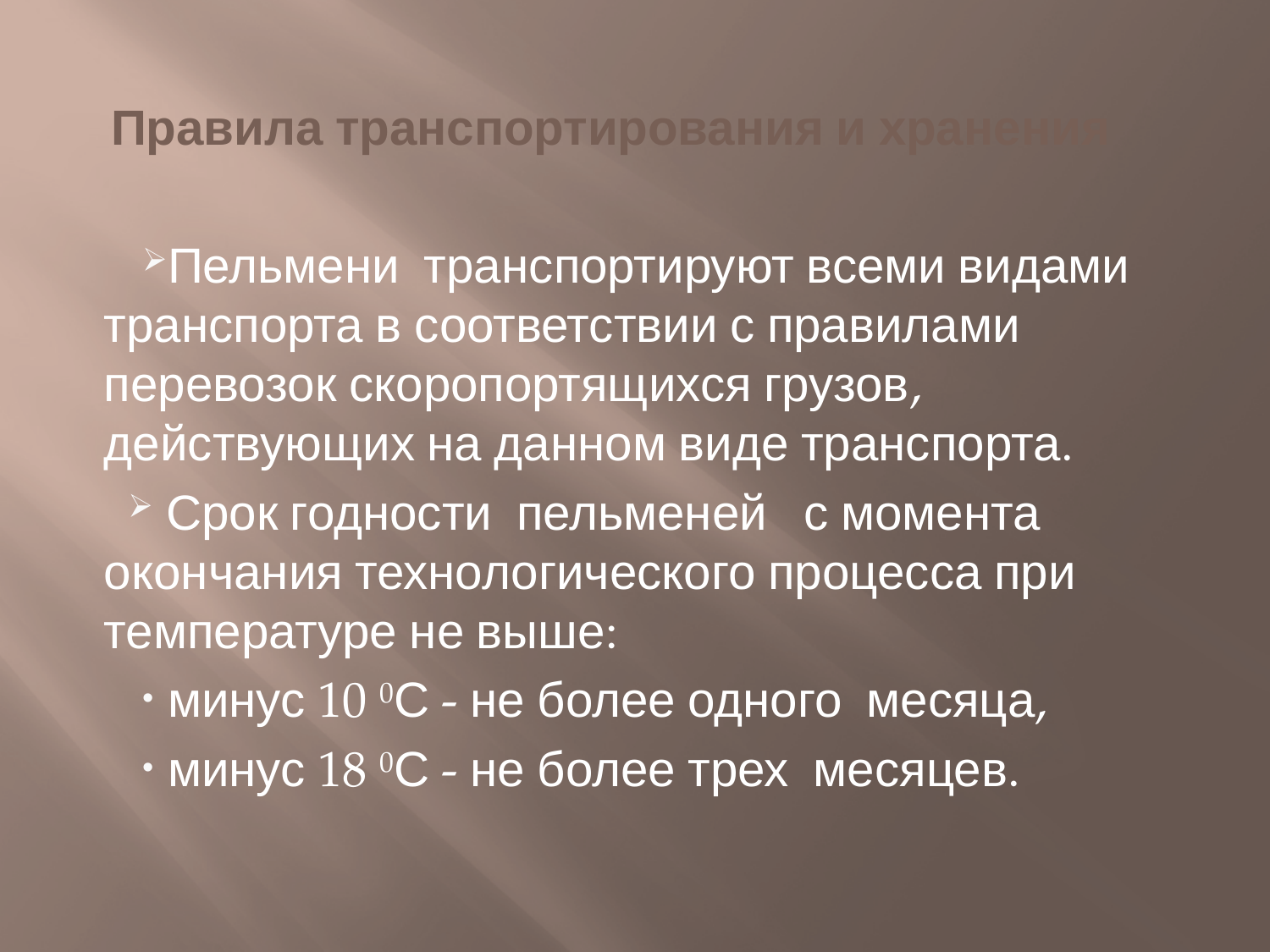

Правила транспортирования и хранения

Пельмени  транспортируют всеми видами транспорта в соответствии с правилами перевозок скоропортящихся грузов, действующих на данном виде транспорта.
 Срок годности  пельменей   с момента окончания технологического процесса при температуре не выше:
минус 10 0С - не более одного  месяца,
минус 18 0С - не более трех  месяцев.